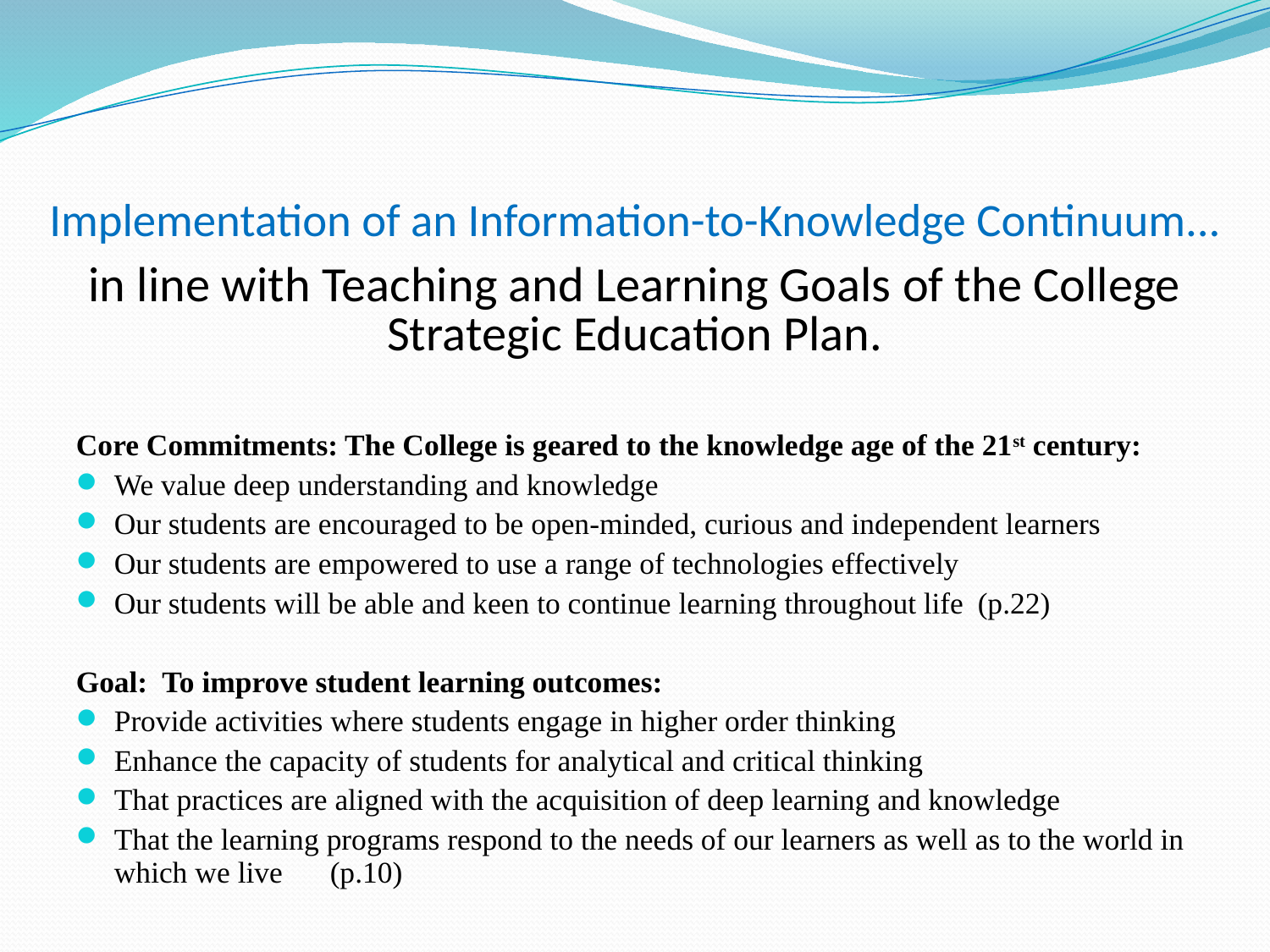

# Implementation of an Information-to-Knowledge Continuum...
in line with Teaching and Learning Goals of the College Strategic Education Plan.

Core Commitments: The College is geared to the knowledge age of the 21st century:
We value deep understanding and knowledge
Our students are encouraged to be open-minded, curious and independent learners
Our students are empowered to use a range of technologies effectively
Our students will be able and keen to continue learning throughout life 	(p.22)

Goal:  To improve student learning outcomes:
Provide activities where students engage in higher order thinking
Enhance the capacity of students for analytical and critical thinking
That practices are aligned with the acquisition of deep learning and knowledge
That the learning programs respond to the needs of our learners as well as to the world in which we live	(p.10)